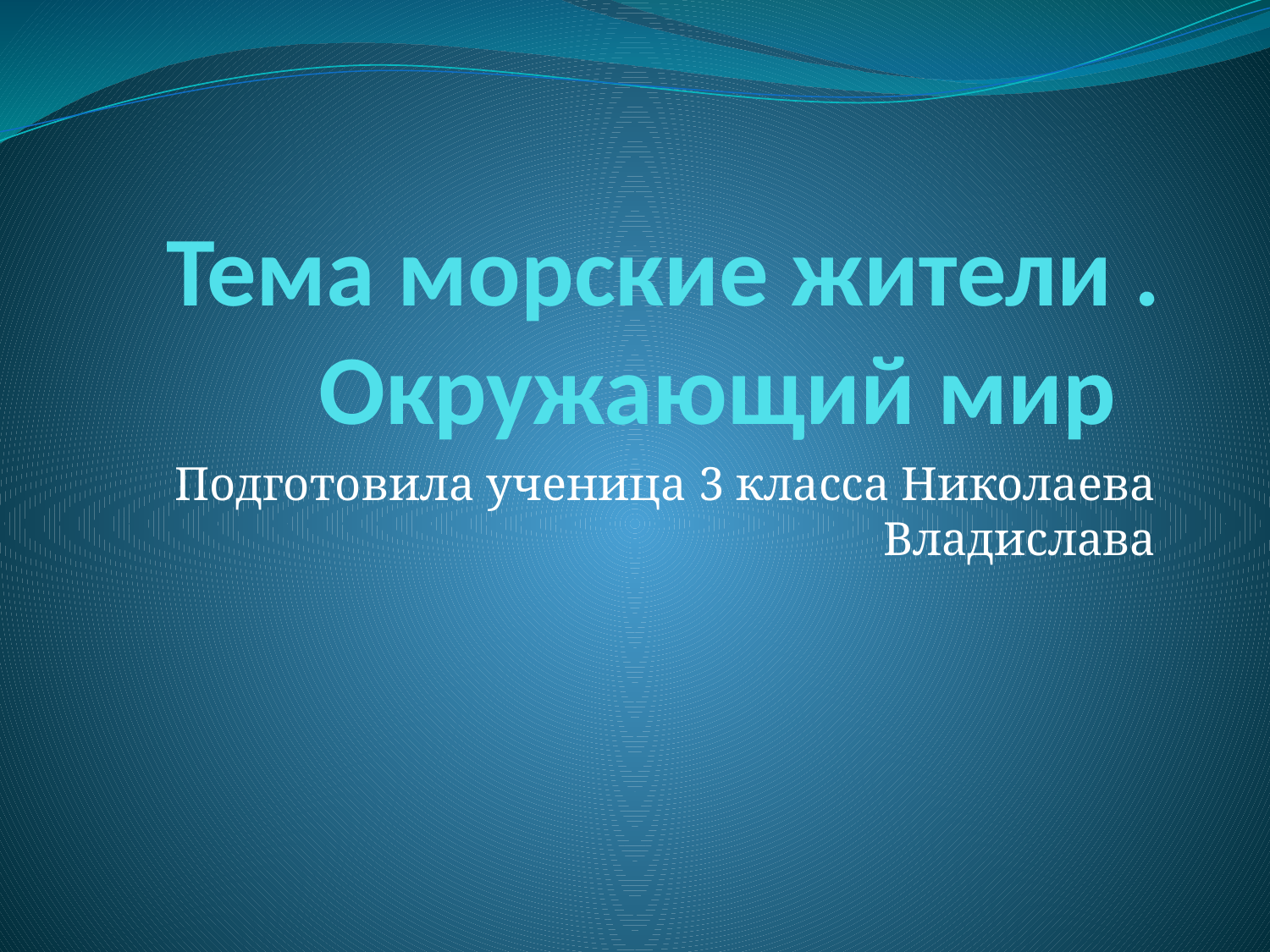

# Тема морские жители . Окружающий мир
Подготовила ученица 3 класса Николаева Владислава